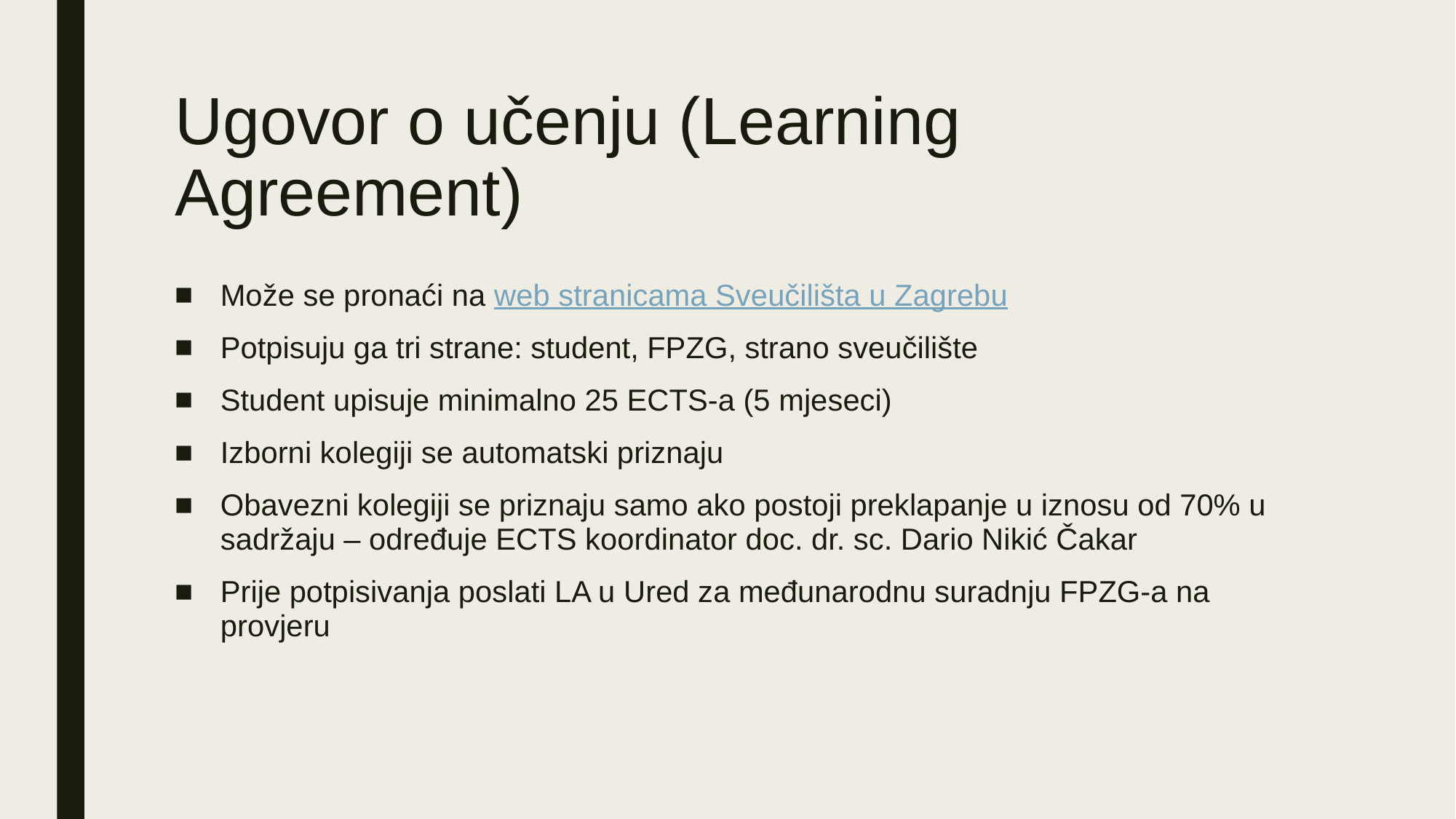

# Ugovor o učenju (Learning Agreement)
Može se pronaći na web stranicama Sveučilišta u Zagrebu
Potpisuju ga tri strane: student, FPZG, strano sveučilište
Student upisuje minimalno 25 ECTS-a (5 mjeseci)
Izborni kolegiji se automatski priznaju
Obavezni kolegiji se priznaju samo ako postoji preklapanje u iznosu od 70% u sadržaju – određuje ECTS koordinator doc. dr. sc. Dario Nikić Čakar
Prije potpisivanja poslati LA u Ured za međunarodnu suradnju FPZG-a na provjeru